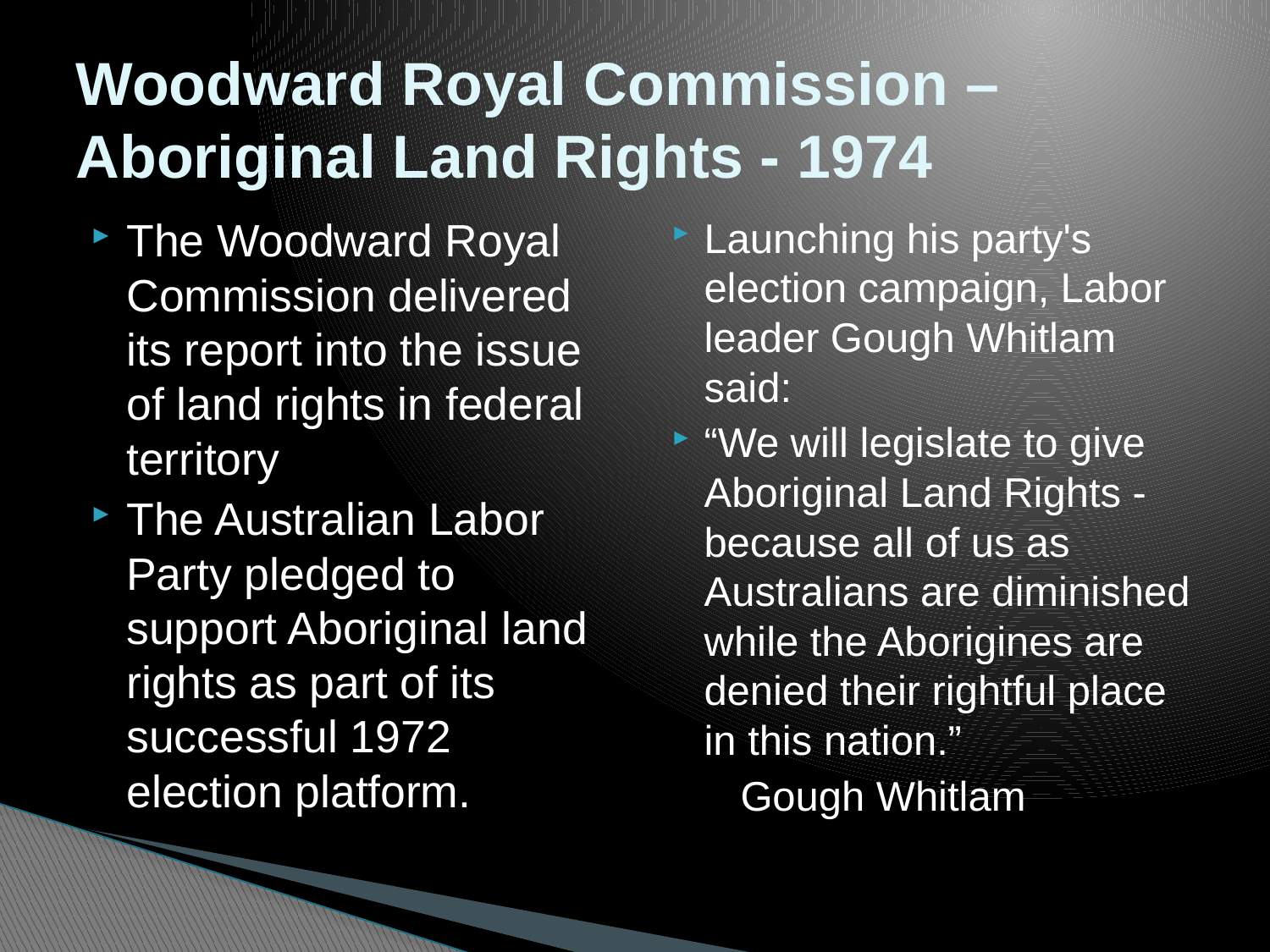

# Woodward Royal Commission – Aboriginal Land Rights - 1974
The Woodward Royal Commission delivered its report into the issue of land rights in federal territory
The Australian Labor Party pledged to support Aboriginal land rights as part of its successful 1972 election platform.

Launching his party's election campaign, Labor leader Gough Whitlam said:
“We will legislate to give Aboriginal Land Rights - because all of us as Australians are diminished while the Aborigines are denied their rightful place in this nation.”
      Gough Whitlam